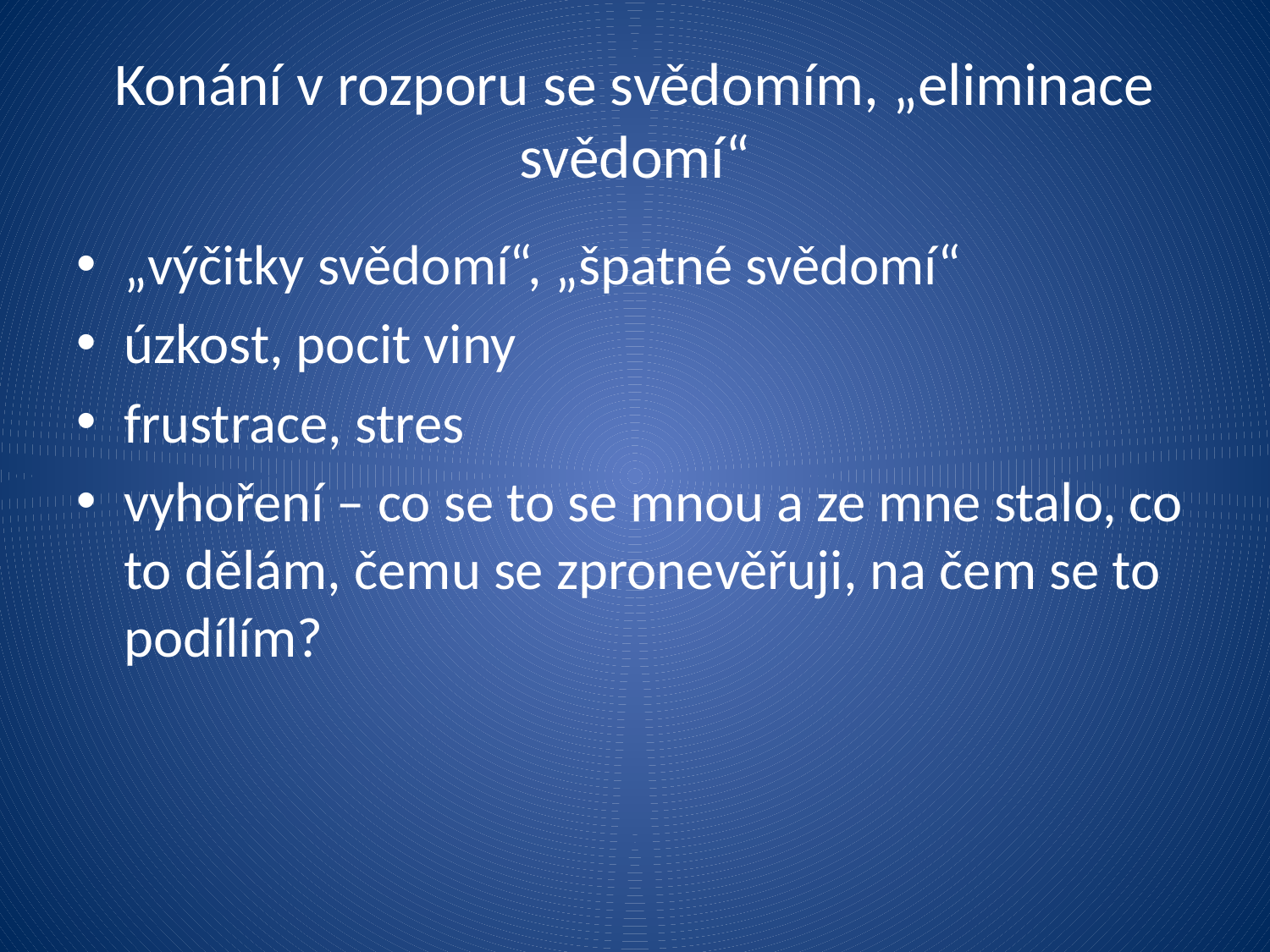

# Konání v rozporu se svědomím, „eliminace svědomí“
„výčitky svědomí“, „špatné svědomí“
úzkost, pocit viny
frustrace, stres
vyhoření – co se to se mnou a ze mne stalo, co to dělám, čemu se zpronevěřuji, na čem se to podílím?